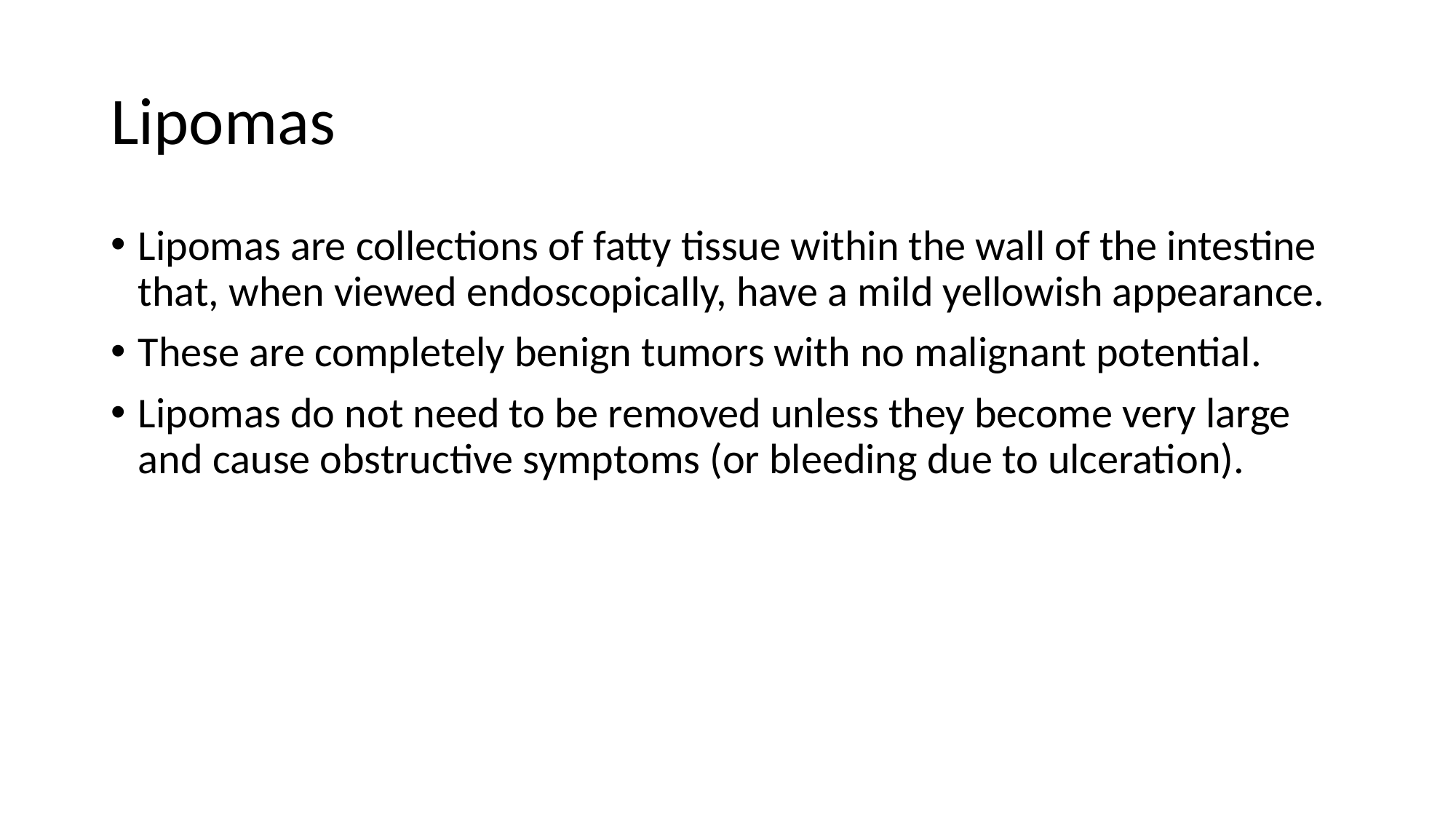

# Lipomas
Lipomas are collections of fatty tissue within the wall of the intestine that, when viewed endoscopically, have a mild yellowish appearance.
These are completely benign tumors with no malignant potential.
Lipomas do not need to be removed unless they become very large and cause obstructive symptoms (or bleeding due to ulceration).